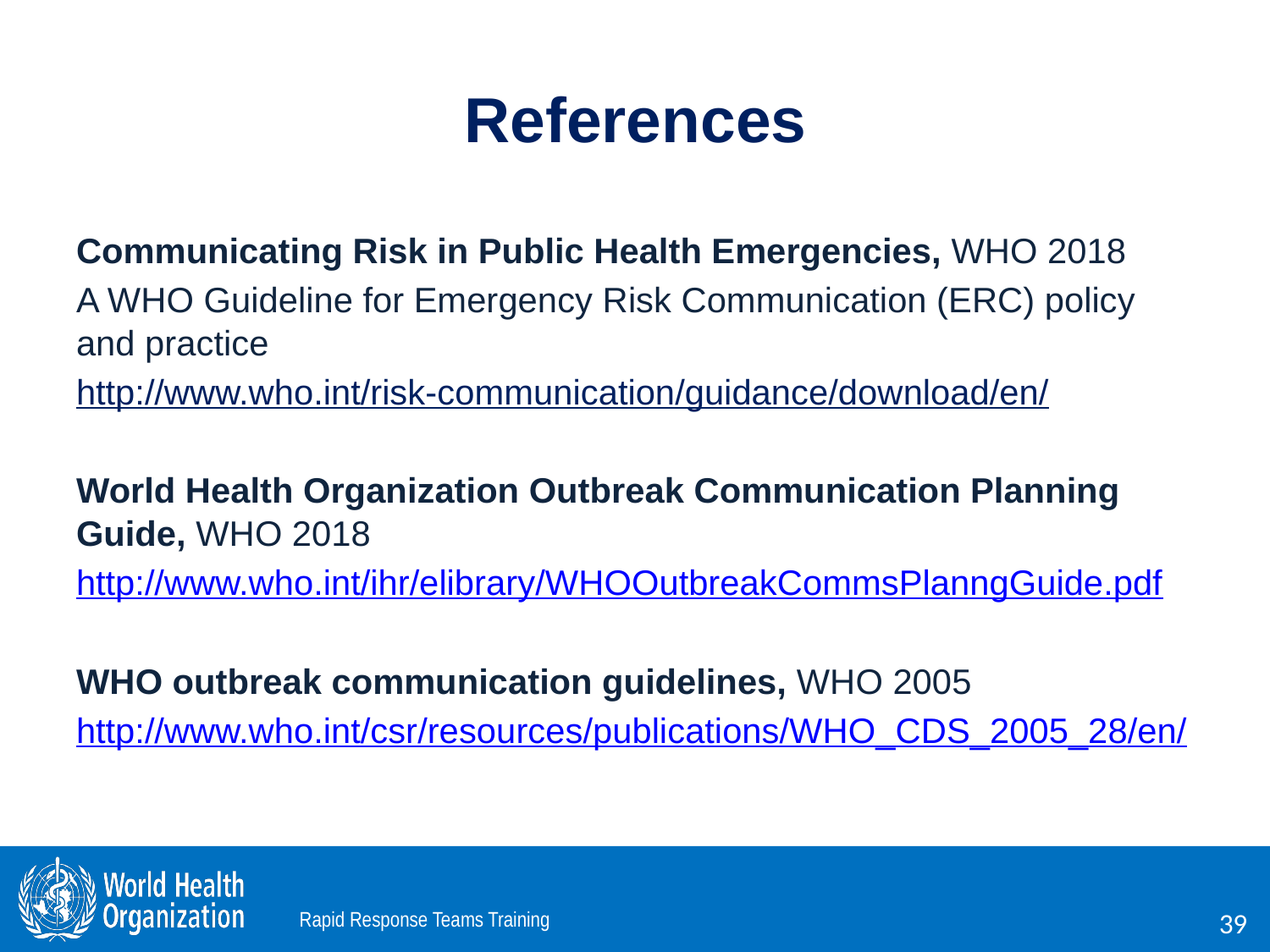

# References
Communicating Risk in Public Health Emergencies, WHO 2018
A WHO Guideline for Emergency Risk Communication (ERC) policy and practice
http://www.who.int/risk-communication/guidance/download/en/

World Health Organization Outbreak Communication Planning Guide, WHO 2018
http://www.who.int/ihr/elibrary/WHOOutbreakCommsPlanngGuide.pdf

WHO outbreak communication guidelines, WHO 2005
http://www.who.int/csr/resources/publications/WHO_CDS_2005_28/en/